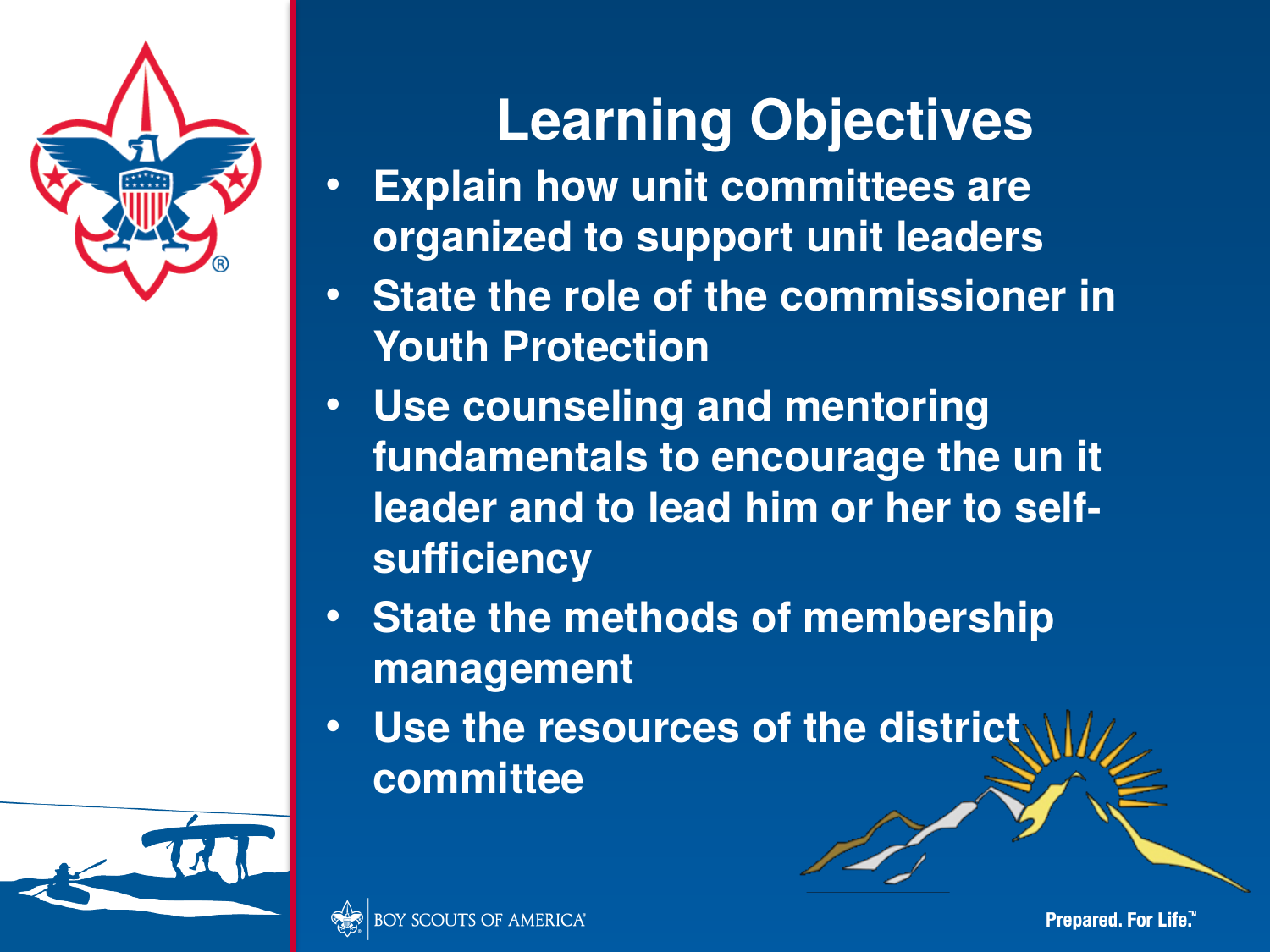

# Learning Objectives
Explain how unit committees are organized to support unit leaders
State the role of the commissioner in Youth Protection
Use counseling and mentoring fundamentals to encourage the un it leader and to lead him or her to self-sufficiency
State the methods of membership management
Use the resources of the district committee